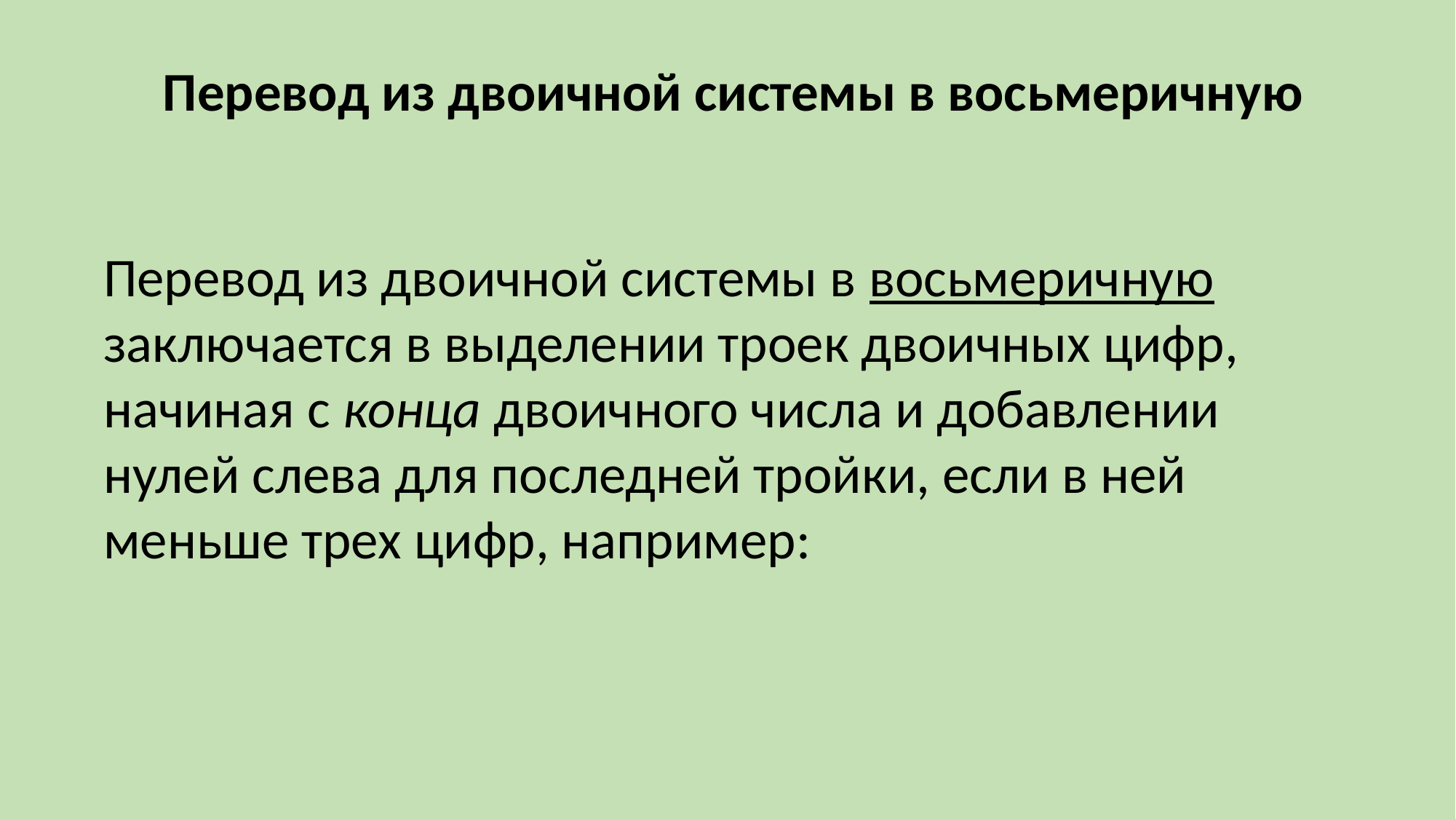

Перевод из двоичной системы в восьмеричную
Перевод из двоичной системы в восьмеричную заключается в выделении троек двоичных цифр, начиная с конца двоичного числа и добавлении нулей слева для последней тройки, если в ней меньше трех цифр, например: